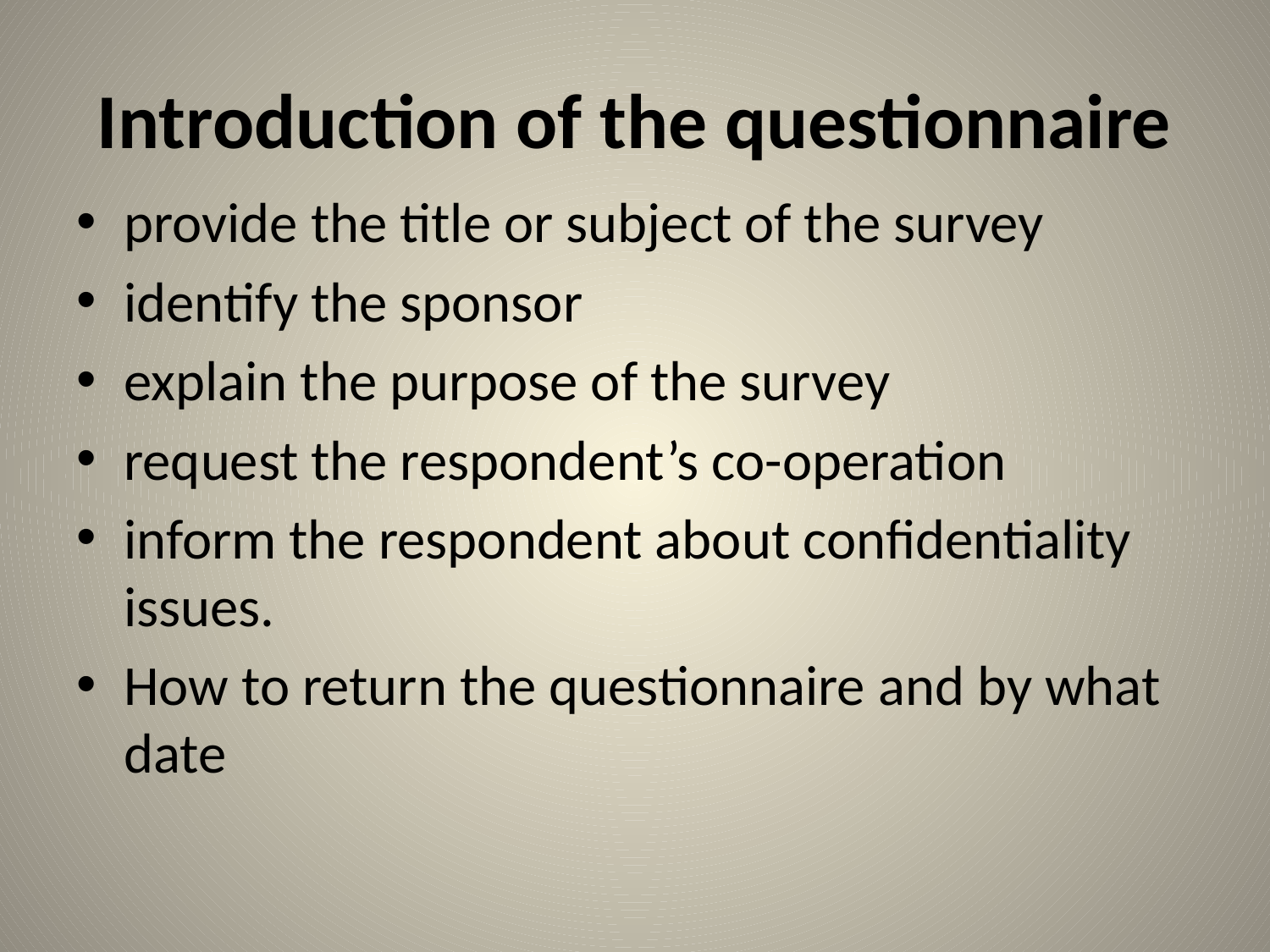

# Introduction of the questionnaire
provide the title or subject of the survey
identify the sponsor
explain the purpose of the survey
request the respondent’s co-operation
inform the respondent about confidentiality issues.
How to return the questionnaire and by what date